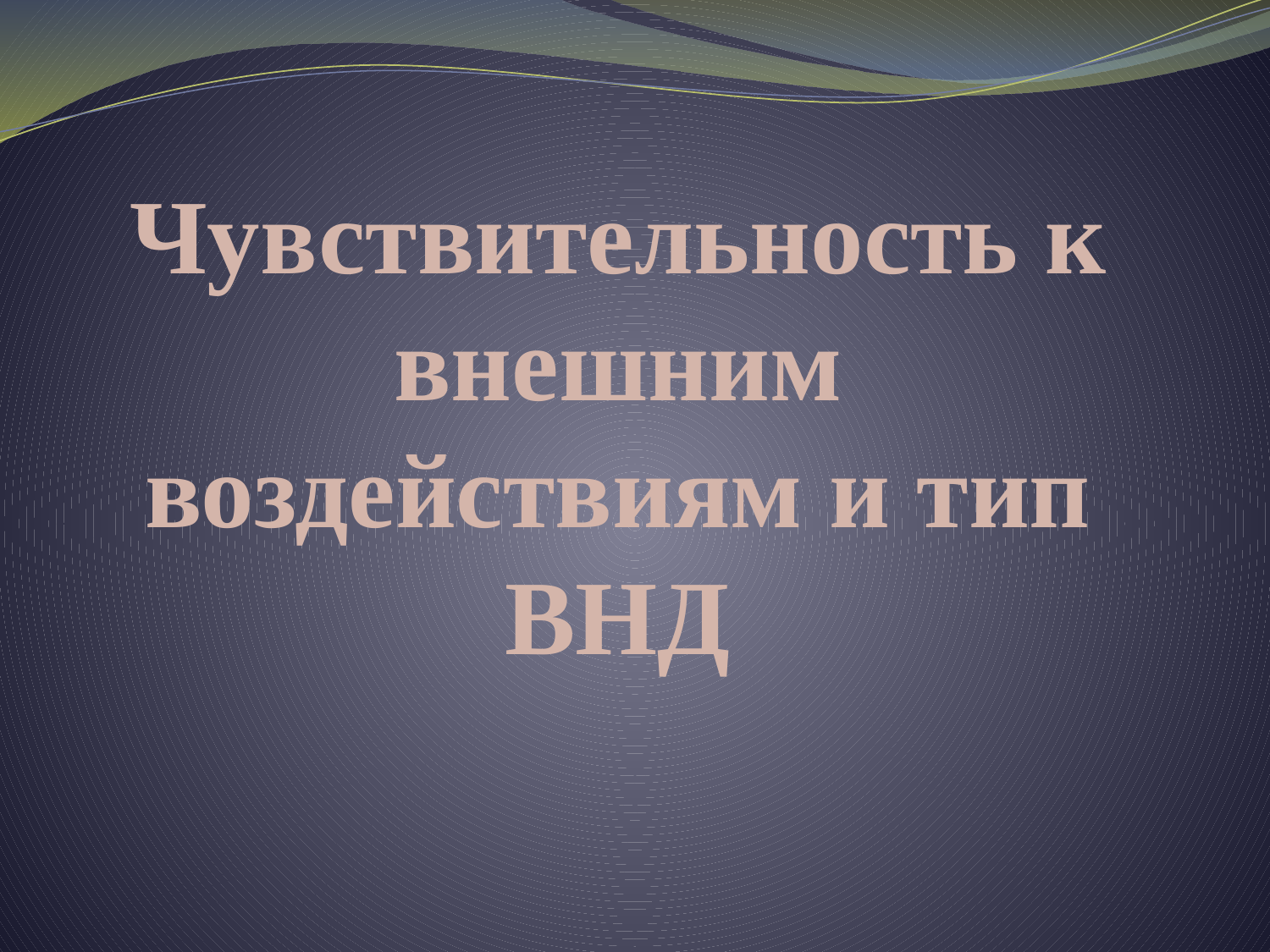

# Чувствительность к внешним воздействиям и тип ВНД